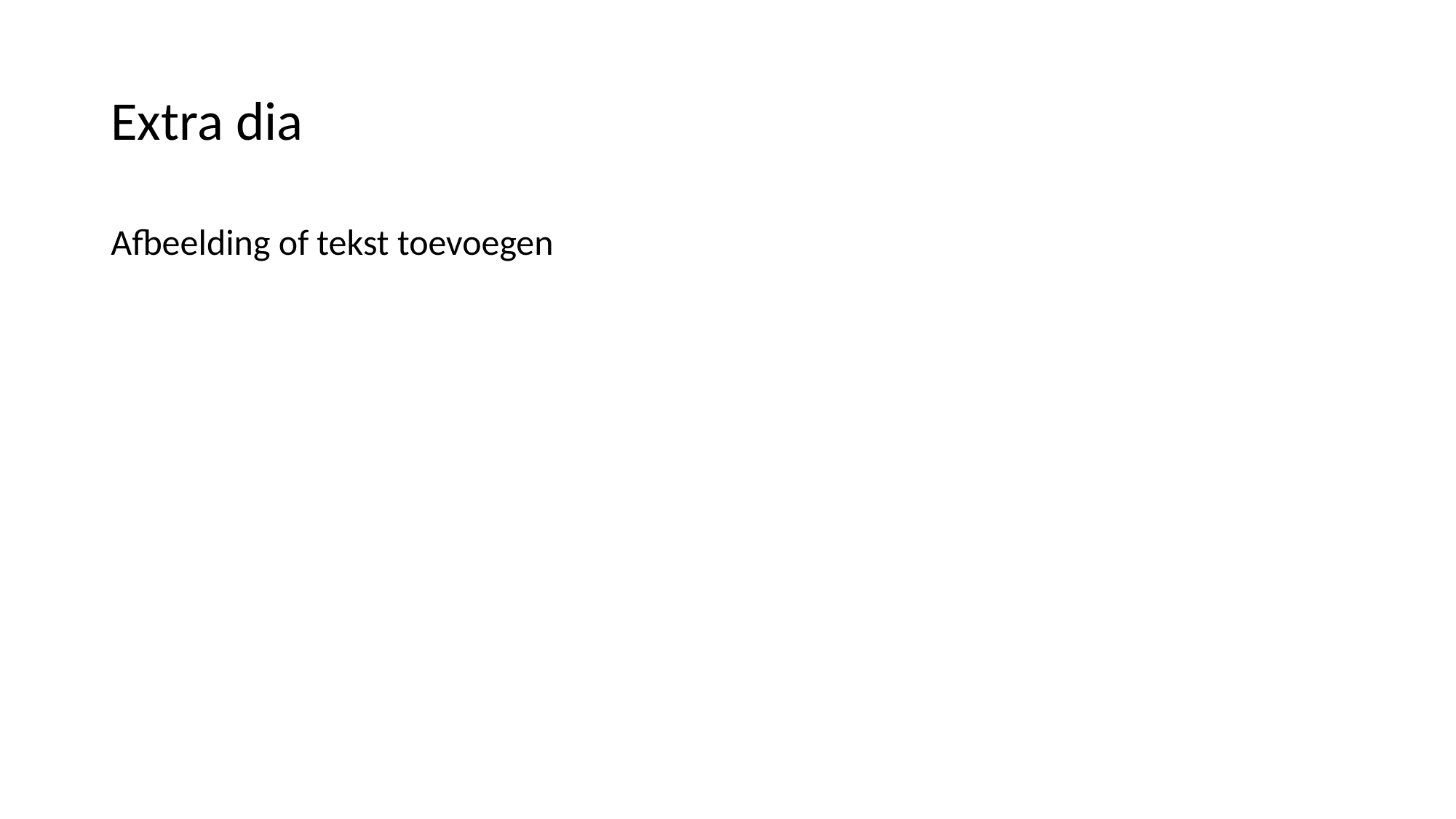

# Extra dia
Afbeelding of tekst toevoegen